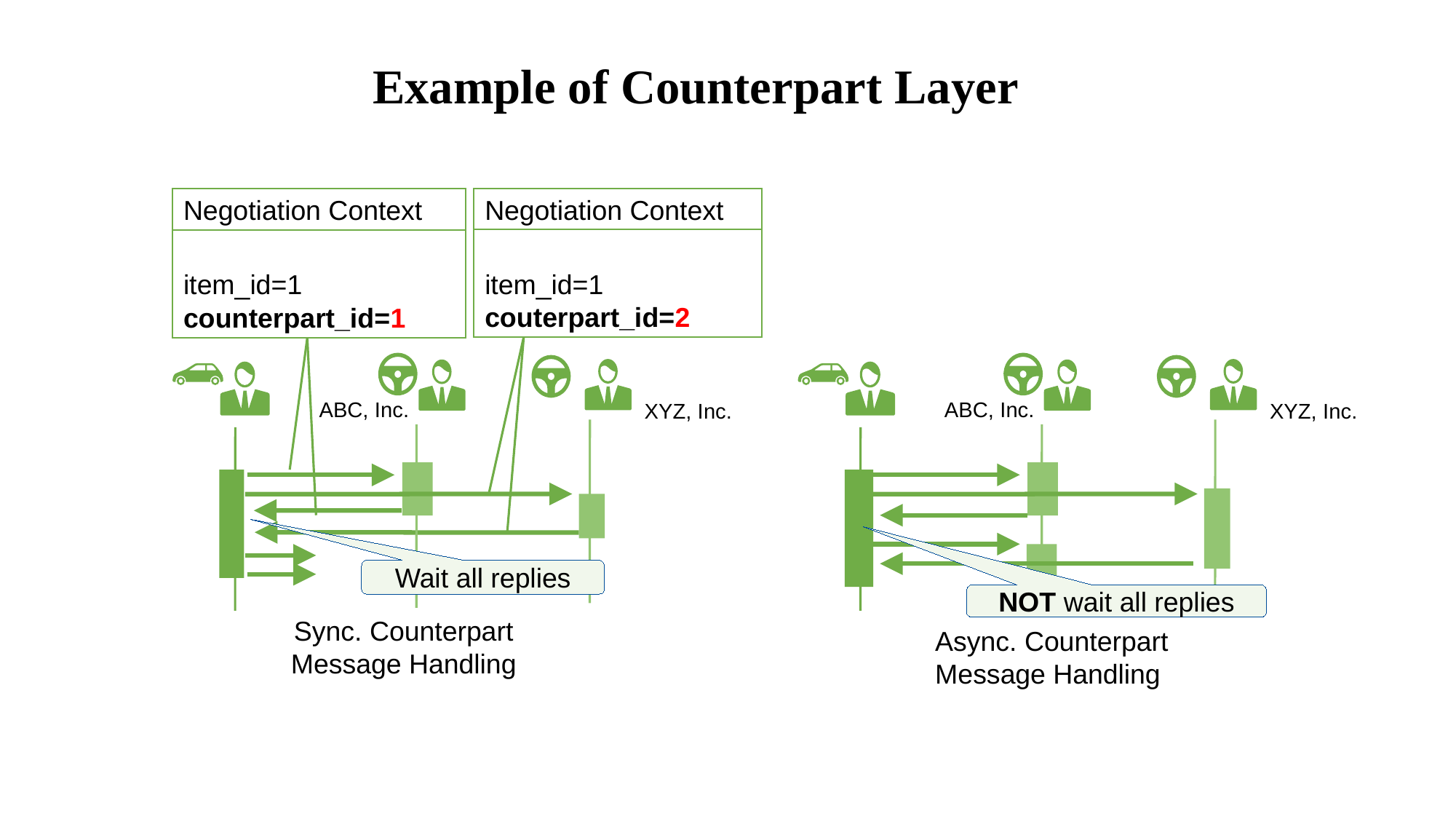

Example of Counterpart Layer
Negotiation Context
Negotiation Context

item_id=1
couterpart_id=2

item_id=1
counterpart_id=1

ABC, Inc.
ABC, Inc.
XYZ, Inc.
XYZ, Inc.

Wait all replies
NOT wait all replies
Sync. Counterpart
Message Handling
Async. Counterpart
Message Handling